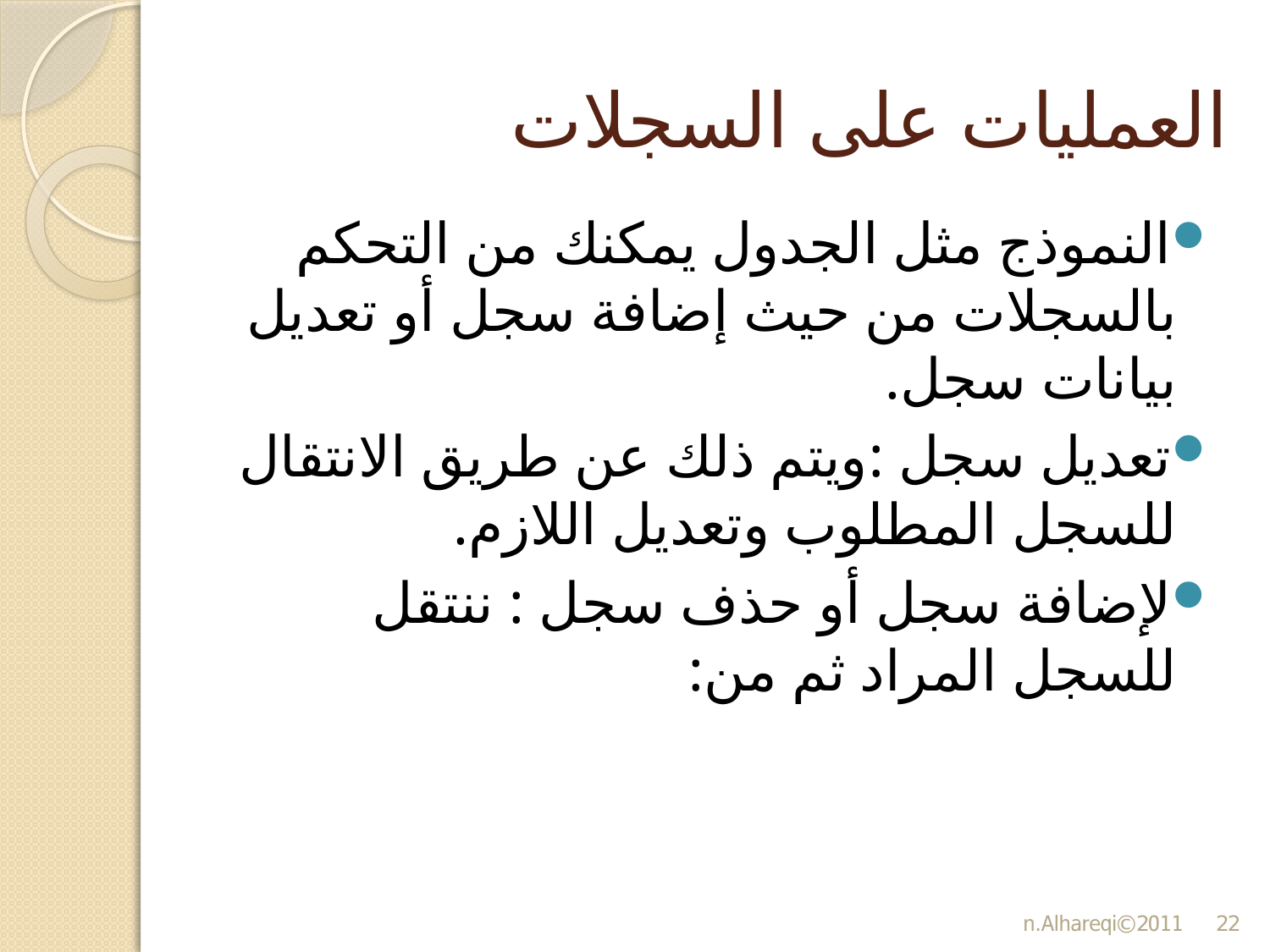

# العمليات على السجلات
النموذج مثل الجدول يمكنك من التحكم بالسجلات من حيث إضافة سجل أو تعديل بيانات سجل.
تعديل سجل :ويتم ذلك عن طريق الانتقال للسجل المطلوب وتعديل اللازم.
لإضافة سجل أو حذف سجل : ننتقل للسجل المراد ثم من:
n.Alhareqi©2011
22